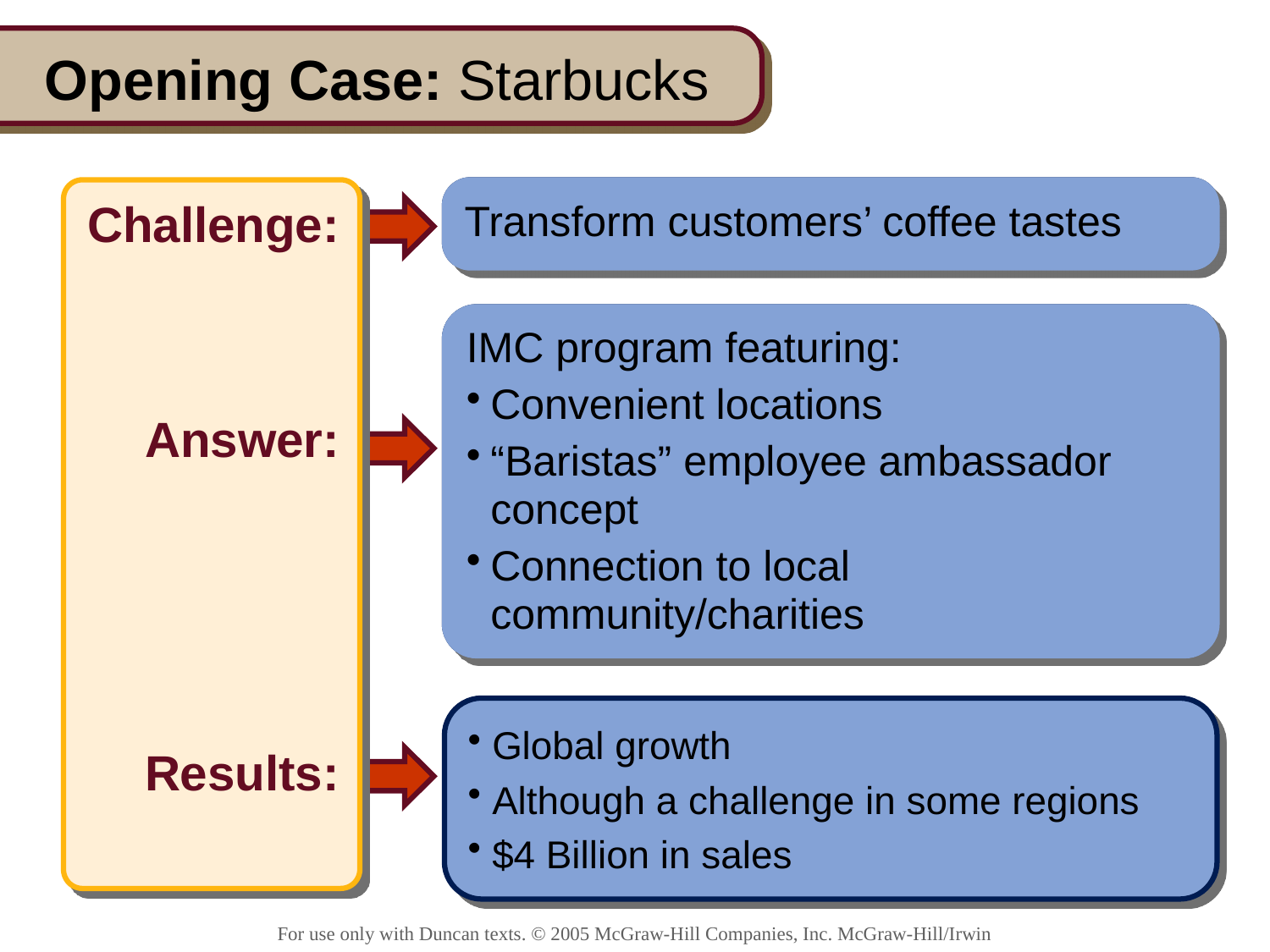

# Opening Case: Starbucks

Challenge:
Answer:
Results:
Transform customers’ coffee tastes

Transform customers’ coffee tastes
IMC program featuring:
Convenient locations
“Baristas” employee ambassador concept
Connection to local community/charities

IMC program featuring:
Convenient locations
“Baristas” employee ambassador concept
Connection to local community/charities
Global growth
Although a challenge in some regions
$4 Billion in sales